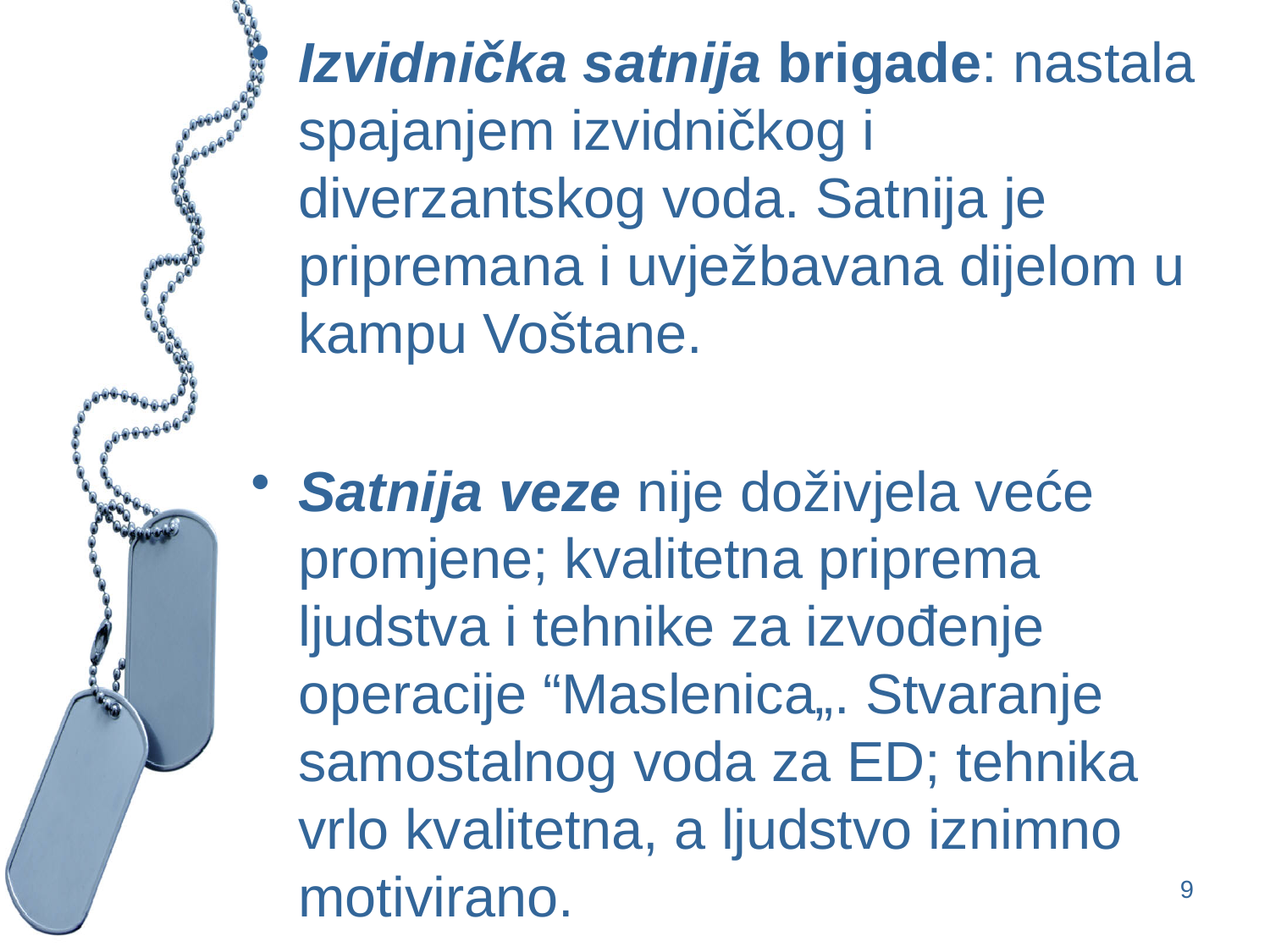

Izvidnička satnija brigade: nastala spajanjem izvidničkog i diverzantskog voda. Satnija je pripremana i uvježbavana dijelom u kampu Voštane.

Satnija veze nije doživjela veće promjene; kvalitetna priprema ljudstva i tehnike za izvođenje operacije “Maslenica„. Stvaranje samostalnog voda za ED; tehnika vrlo kvalitetna, a ljudstvo iznimno motivirano.

9